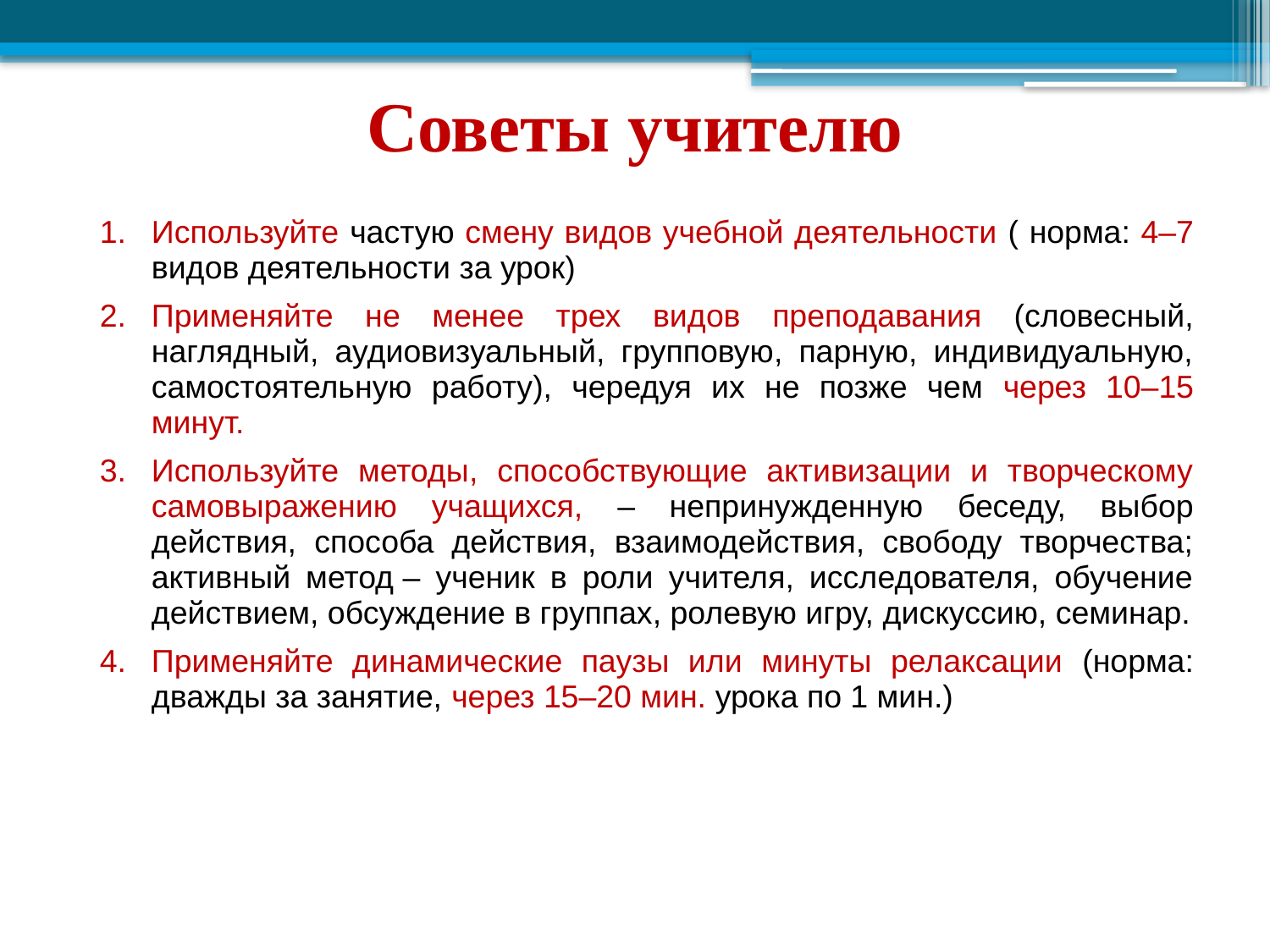

# Советы учителю
| 1. | Используйте частую смену видов учебной деятельности ( норма: 4–7 видов деятельности за урок) |
| --- | --- |
| 2. | Применяйте не менее трех видов преподавания (словесный, наглядный, аудиовизуальный, групповую, парную, индивидуальную, самостоятельную работу), чередуя их не позже чем через 10–15 минут. |
| 3. | Используйте методы, способствующие активизации и творческому самовыражению учащихся, – непринужденную беседу, выбор действия, способа действия, взаимодействия, свободу творчества; активный метод – ученик в роли учителя, исследователя, обучение действием, обсуждение в группах, ролевую игру, дискуссию, семинар. |
| 4. | Применяйте динамические паузы или минуты релаксации (норма: дважды за занятие, через 15–20 мин. урока по 1 мин.) |